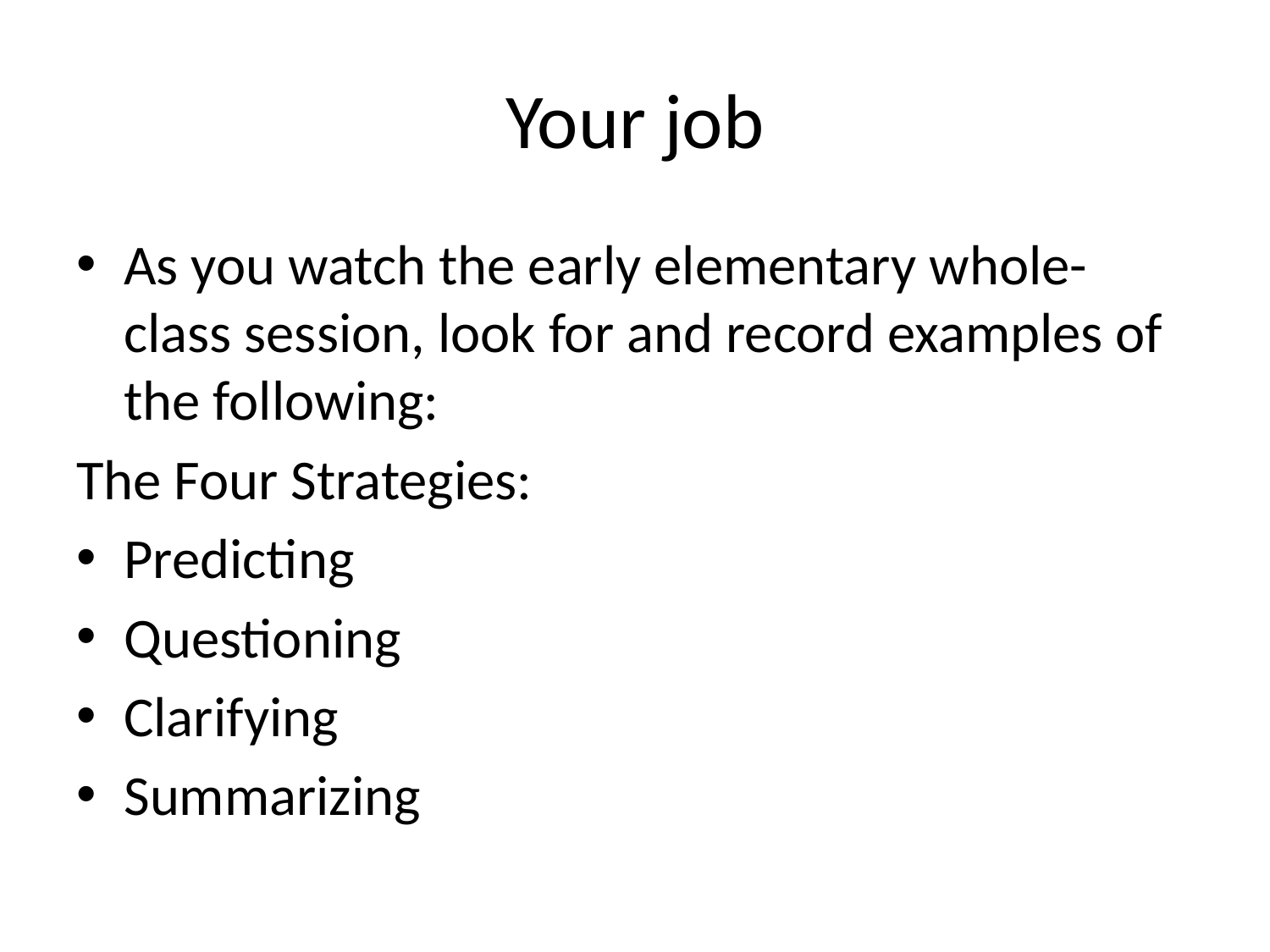

# Your job
As you watch the early elementary whole-class session, look for and record examples of the following:
The Four Strategies:
Predicting
Questioning
Clarifying
Summarizing